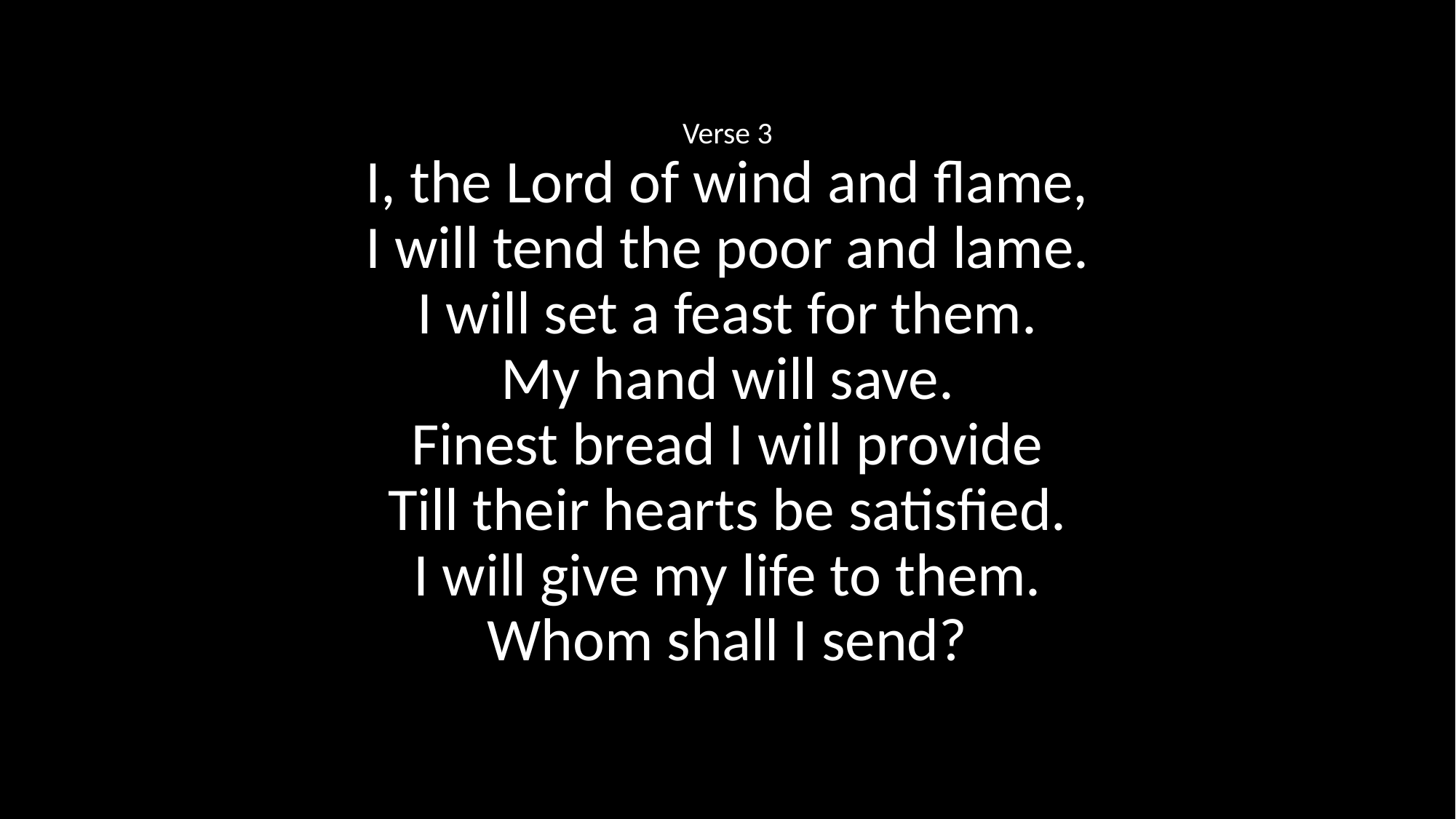

Verse 3
I, the Lord of wind and flame,
I will tend the poor and lame.
I will set a feast for them.
My hand will save.
Finest bread I will provide
Till their hearts be satisfied.
I will give my life to them.
Whom shall I send?